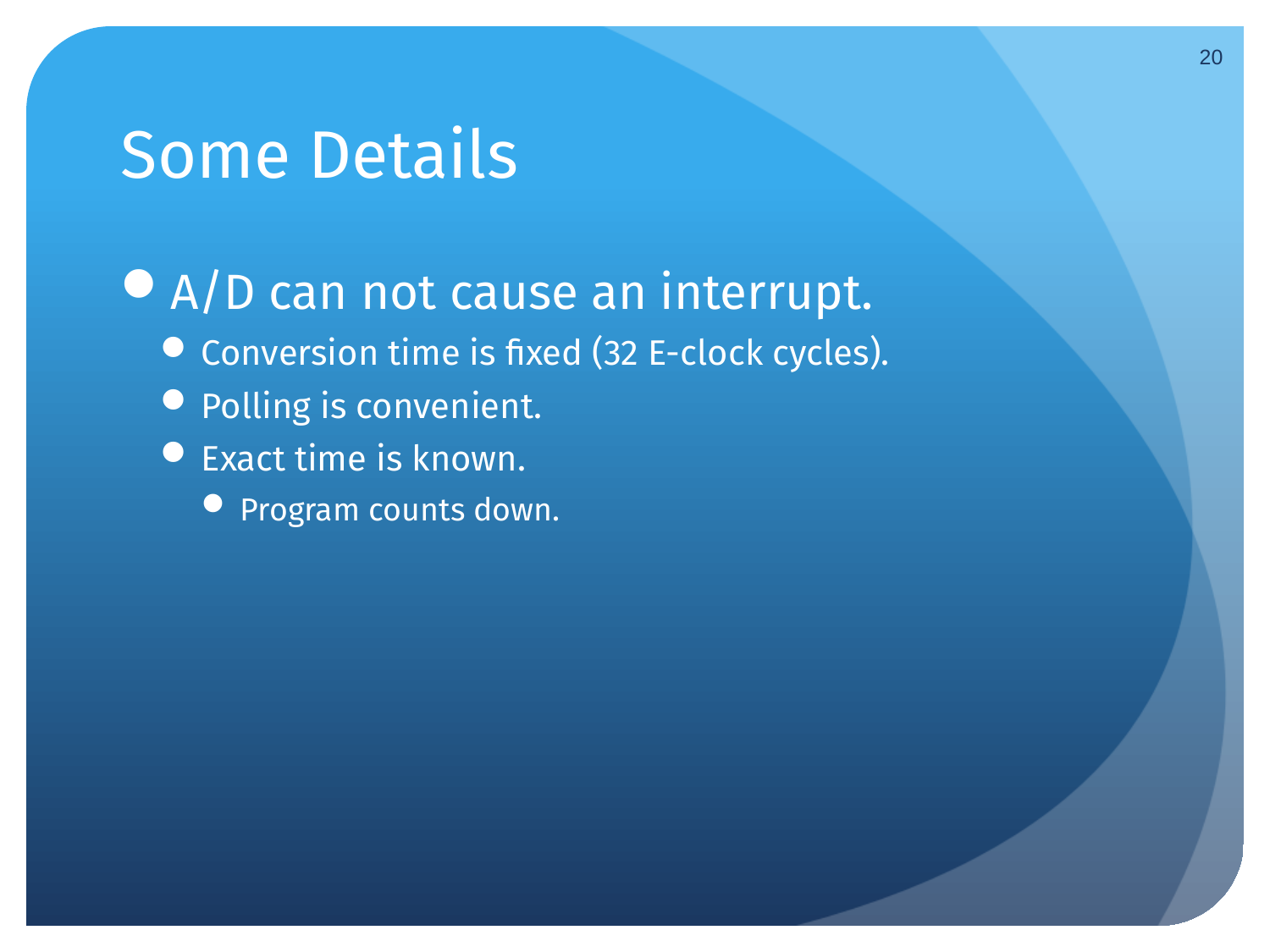

20
# Some Details
A/D can not cause an interrupt.
Conversion time is fixed (32 E-clock cycles).
Polling is convenient.
Exact time is known.
Program counts down.